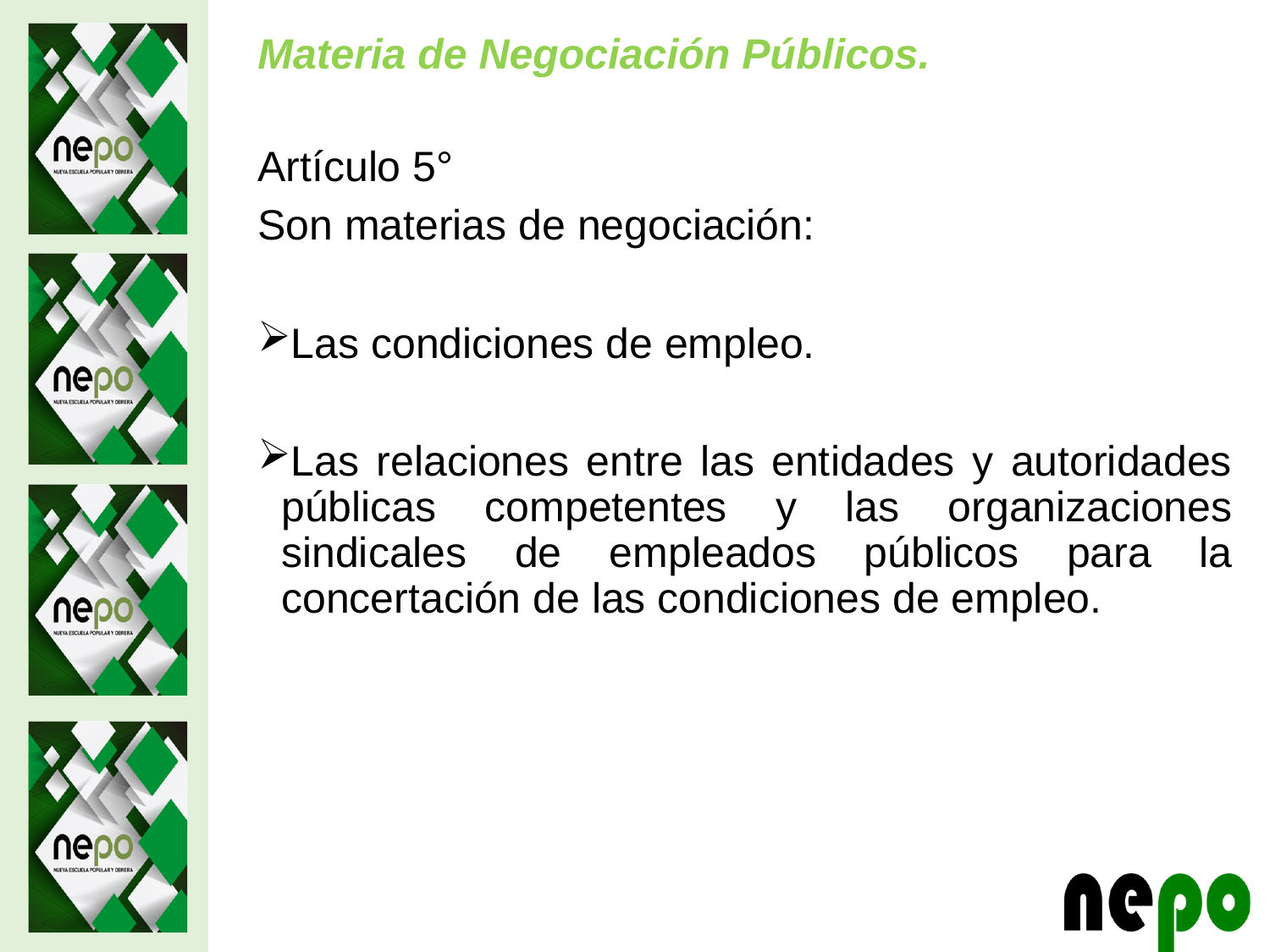

Materia de Negociación Públicos.

Artículo 5°
Son materias de negociación:

Las condiciones de empleo.

Las relaciones entre las entidades y autoridades públicas competentes y las organizaciones sindicales de empleados públicos para la concertación de las condiciones de empleo.